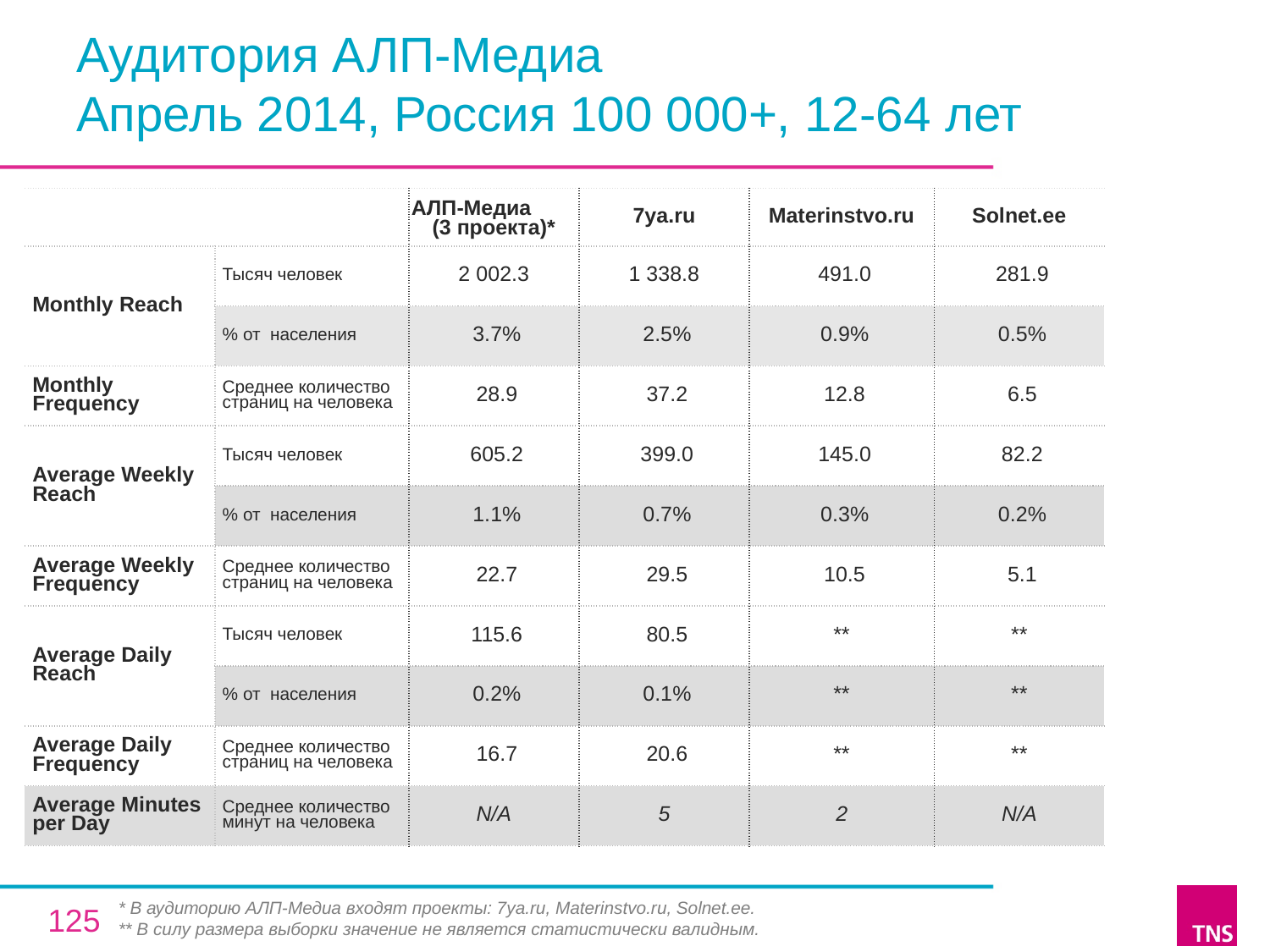

# Аудитория АЛП-Медиа Апрель 2014, Россия 100 000+, 12-64 лет
|  |  | АЛП-Медиа (3 проекта)\* | 7ya.ru | Materinstvo.ru | Solnet.ee |
| --- | --- | --- | --- | --- | --- |
| Monthly Reach | Тысяч человек | 2 002.3 | 1 338.8 | 491.0 | 281.9 |
|  | % от населения | 3.7% | 2.5% | 0.9% | 0.5% |
| Monthly Frequency | Среднее количество страниц на человека | 28.9 | 37.2 | 12.8 | 6.5 |
| Average Weekly Reach | Тысяч человек | 605.2 | 399.0 | 145.0 | 82.2 |
|  | % от населения | 1.1% | 0.7% | 0.3% | 0.2% |
| Average Weekly Frequency | Среднее количество страниц на человека | 22.7 | 29.5 | 10.5 | 5.1 |
| Average Daily Reach | Тысяч человек | 115.6 | 80.5 | \*\* | \*\* |
|  | % от населения | 0.2% | 0.1% | \*\* | \*\* |
| Average Daily Frequency | Среднее количество страниц на человека | 16.7 | 20.6 | \*\* | \*\* |
| Average Minutes per Day | Среднее количество минут на человека | N/A | 5 | 2 | N/A |
* В аудиторию АЛП-Медиа входят проекты: 7ya.ru, Materinstvo.ru, Solnet.ee.
** В силу размера выборки значение не является статистически валидным.
125